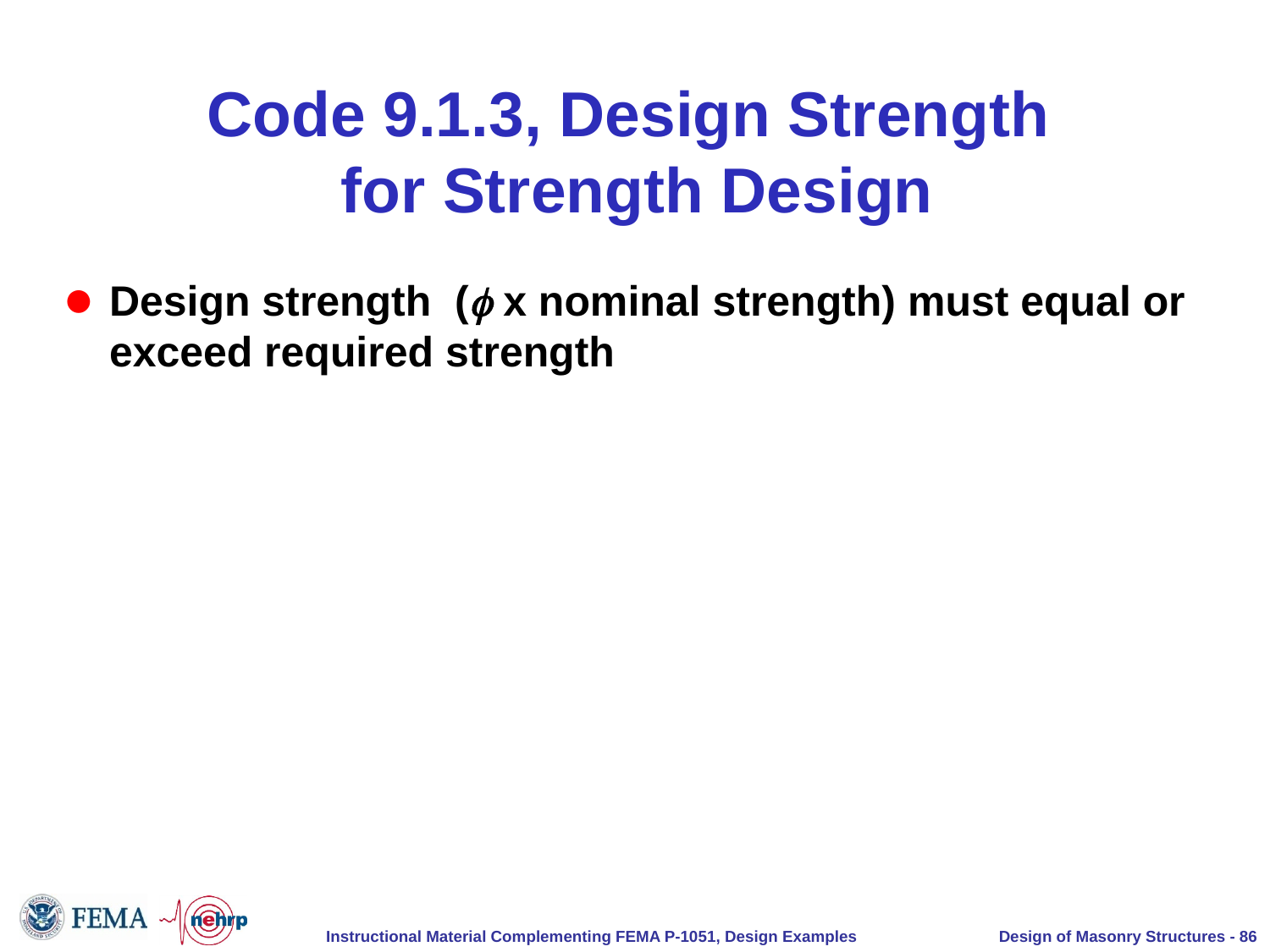

# Code 9.1.3, Design Strength for Strength Design
Design strength  (φ x nominal strength) must equal or exceed required strength
Design of Masonry Structures - 86
Instructional Material Complementing FEMA P-1051, Design Examples